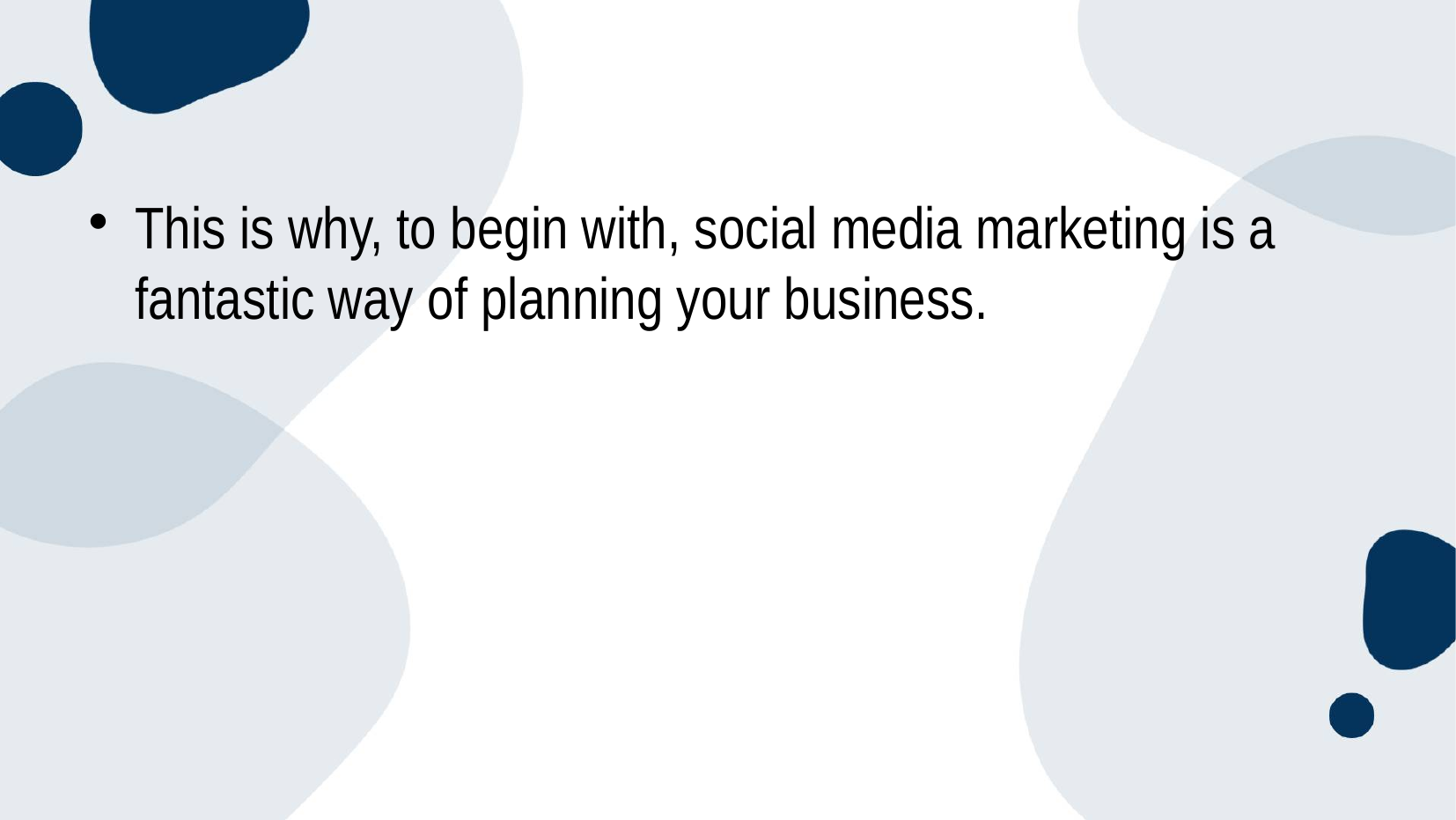

This is why, to begin with, social media marketing is a fantastic way of planning your business.